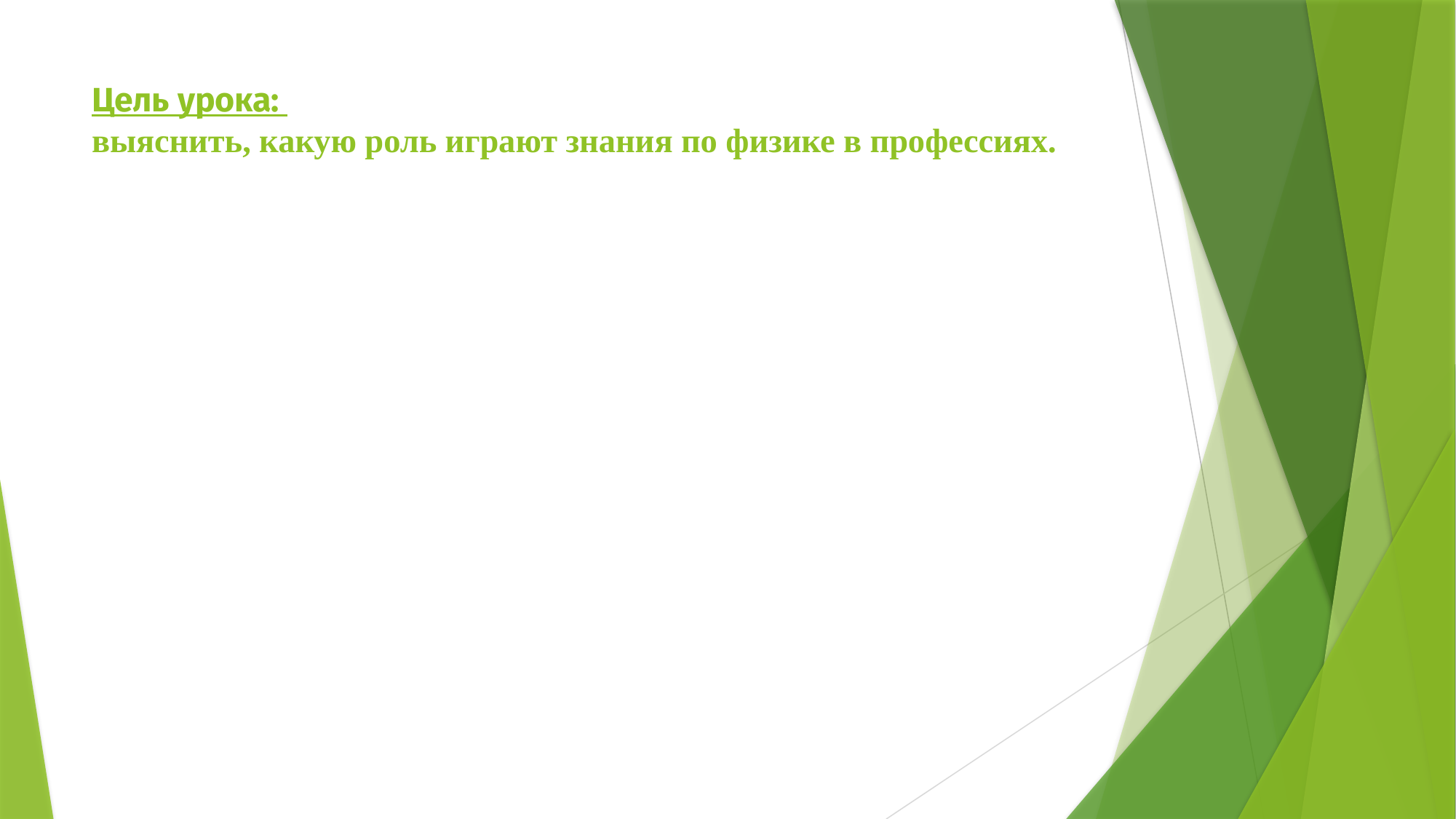

# Цель урока: выяснить, какую роль играют знания по физике в профессиях.